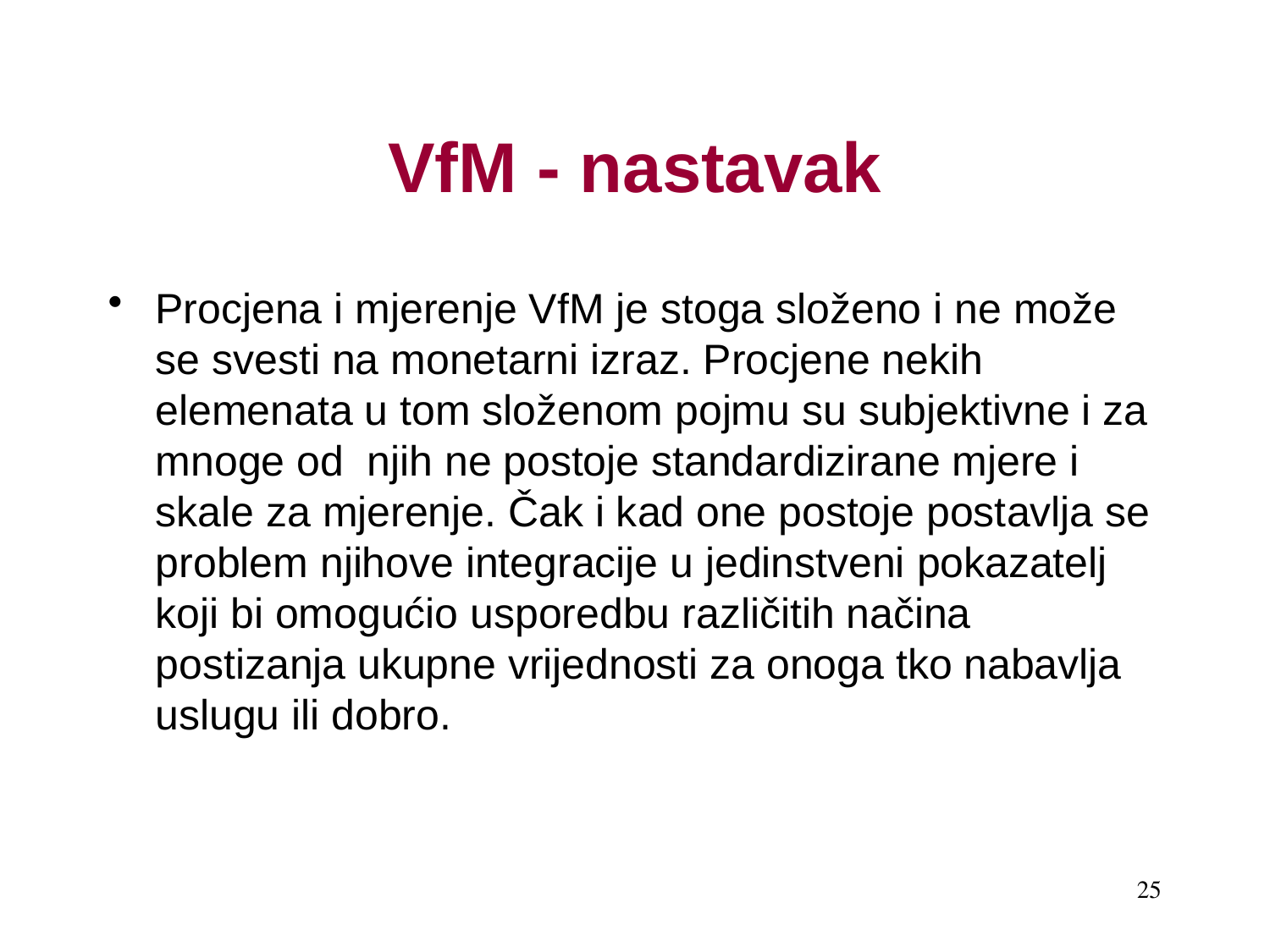

# VfM - nastavak
Procjena i mjerenje VfM je stoga složeno i ne može se svesti na monetarni izraz. Procjene nekih elemenata u tom složenom pojmu su subjektivne i za mnoge od  njih ne postoje standardizirane mjere i skale za mjerenje. Čak i kad one postoje postavlja se problem njihove integracije u jedinstveni pokazatelj koji bi omogućio usporedbu različitih načina postizanja ukupne vrijednosti za onoga tko nabavlja uslugu ili dobro.

25